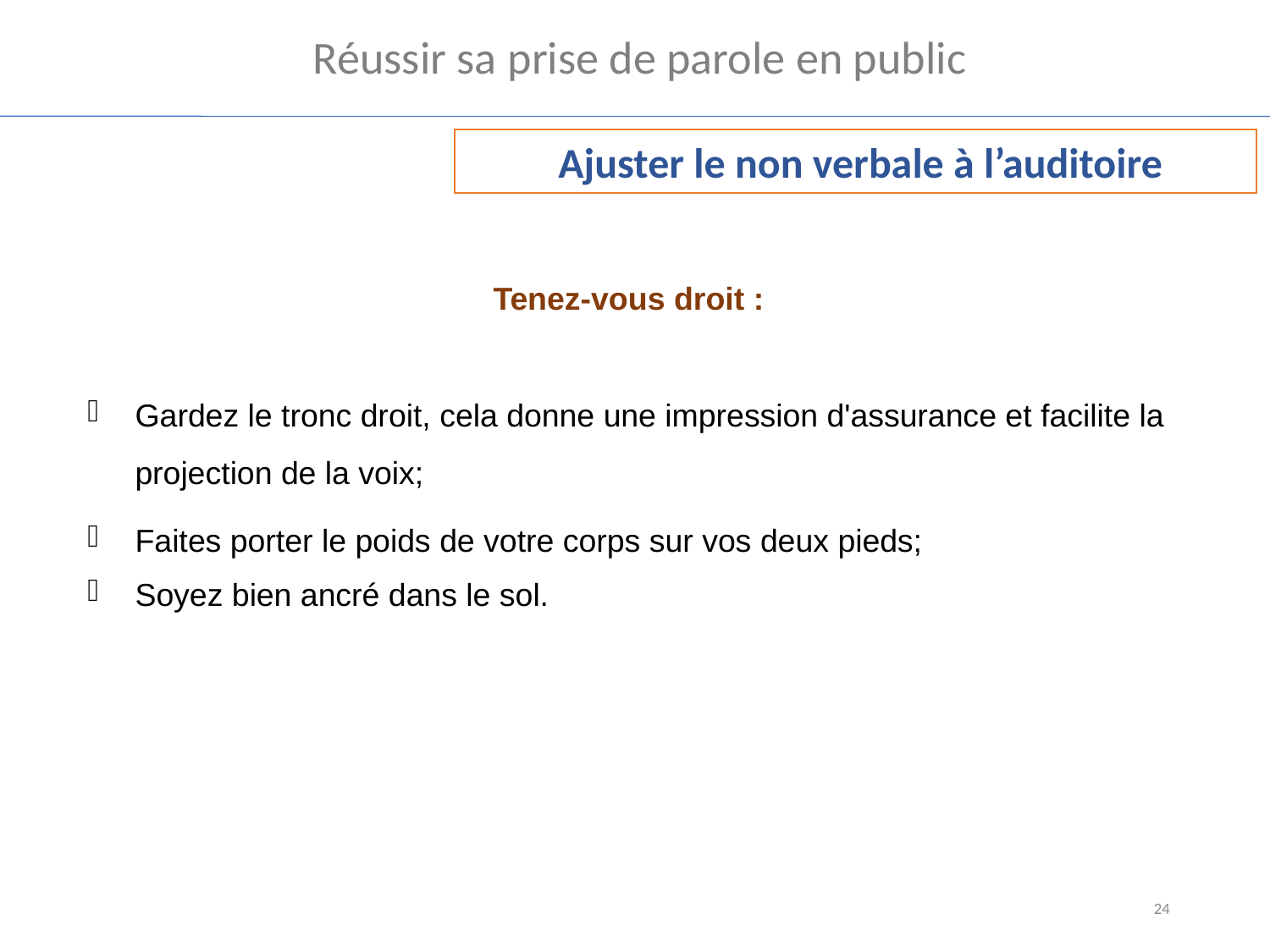

Réussir sa prise de parole en public
 Ajuster le non verbale à l’auditoire
Tenez-vous droit :

Gardez le tronc droit, cela donne une impression d'assurance et facilite la projection de la voix;
Faites porter le poids de votre corps sur vos deux pieds;
Soyez bien ancré dans le sol.
24